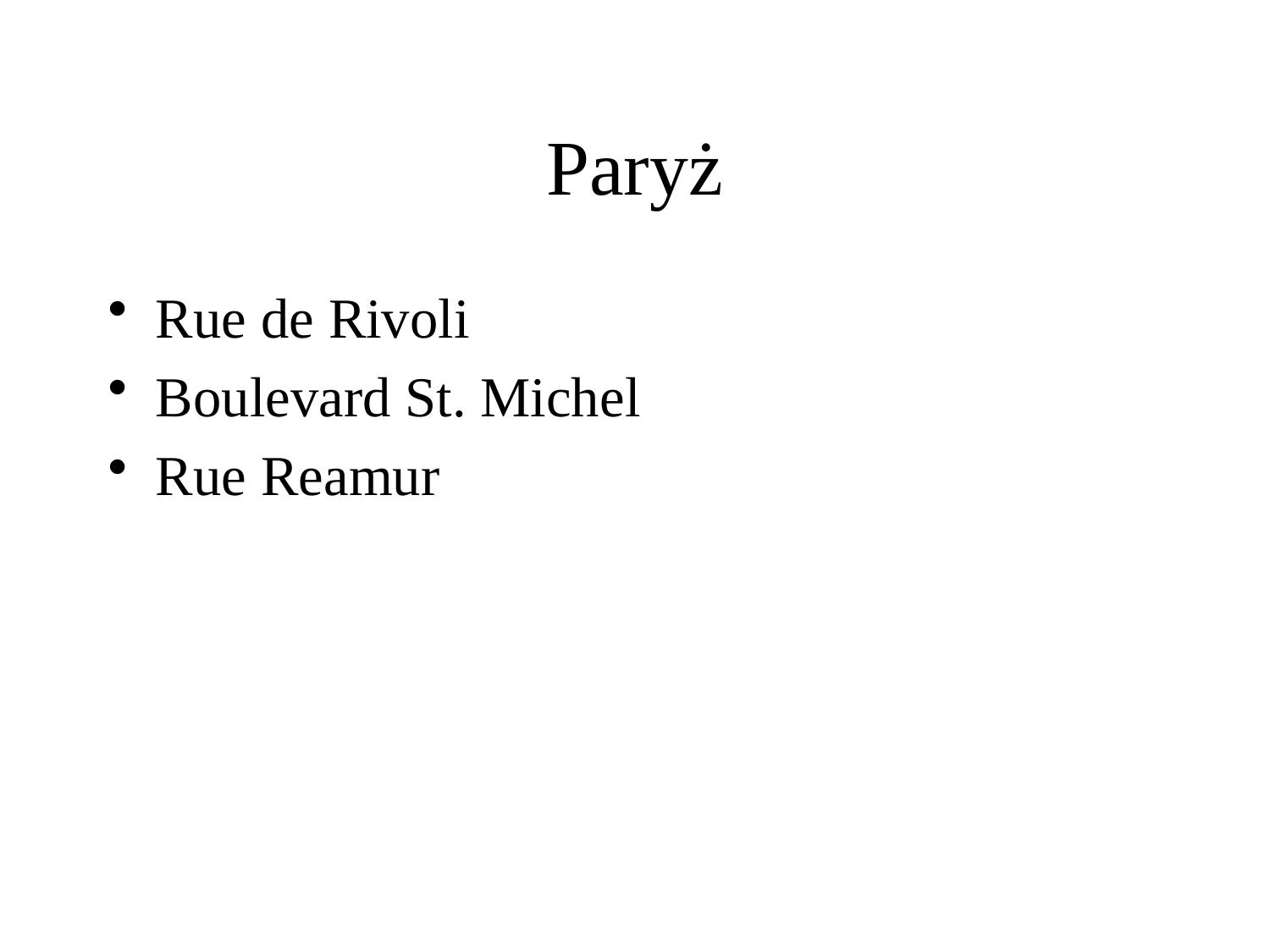

# Paryż
Rue de Rivoli
Boulevard St. Michel
Rue Reamur